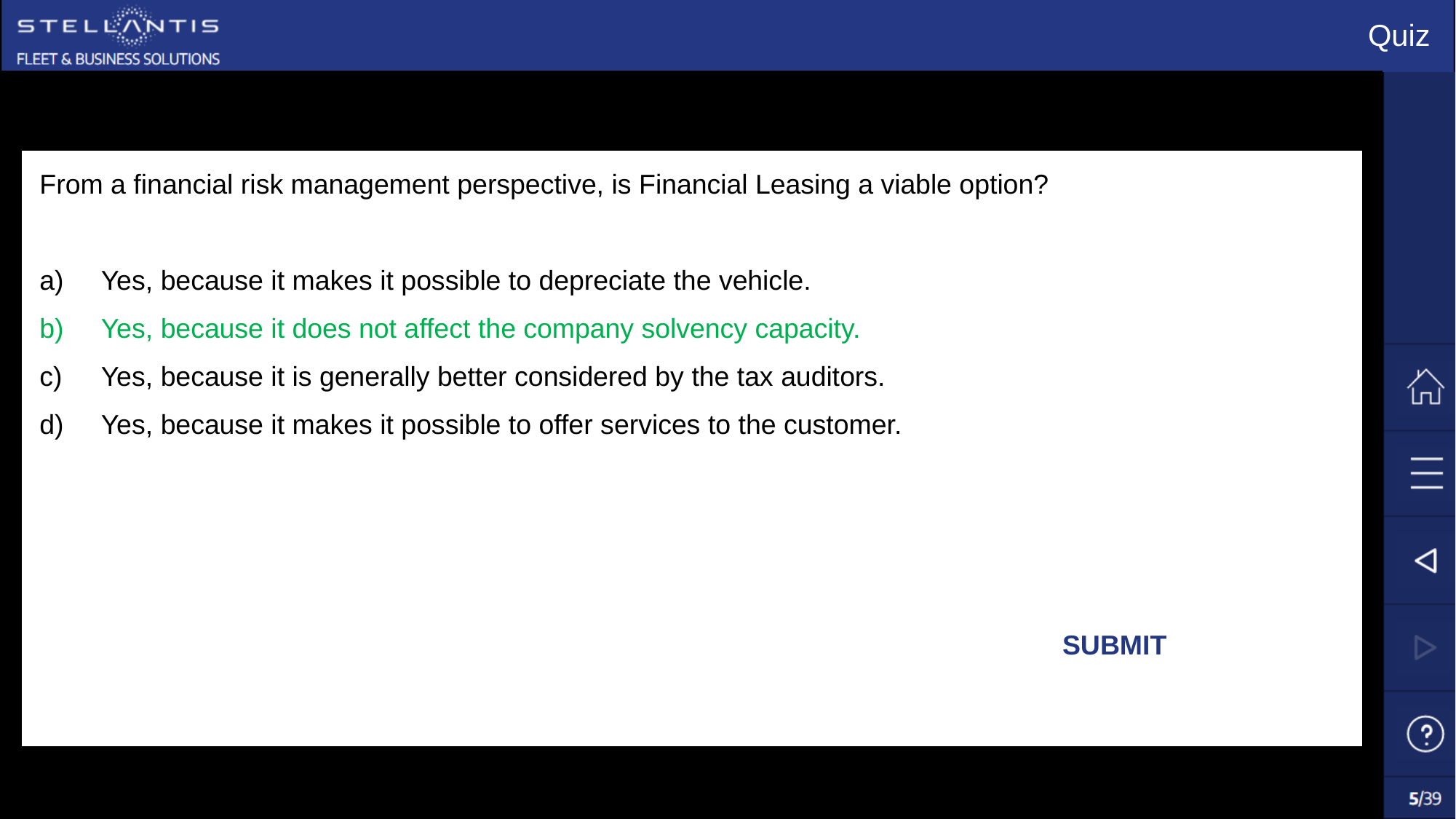

# Quiz
From a financial risk management perspective, is Financial Leasing a viable option?

Yes, because it makes it possible to depreciate the vehicle.
Yes, because it does not affect the company solvency capacity.
Yes, because it is generally better considered by the tax auditors.
Yes, because it makes it possible to offer services to the customer.
SUBMIT